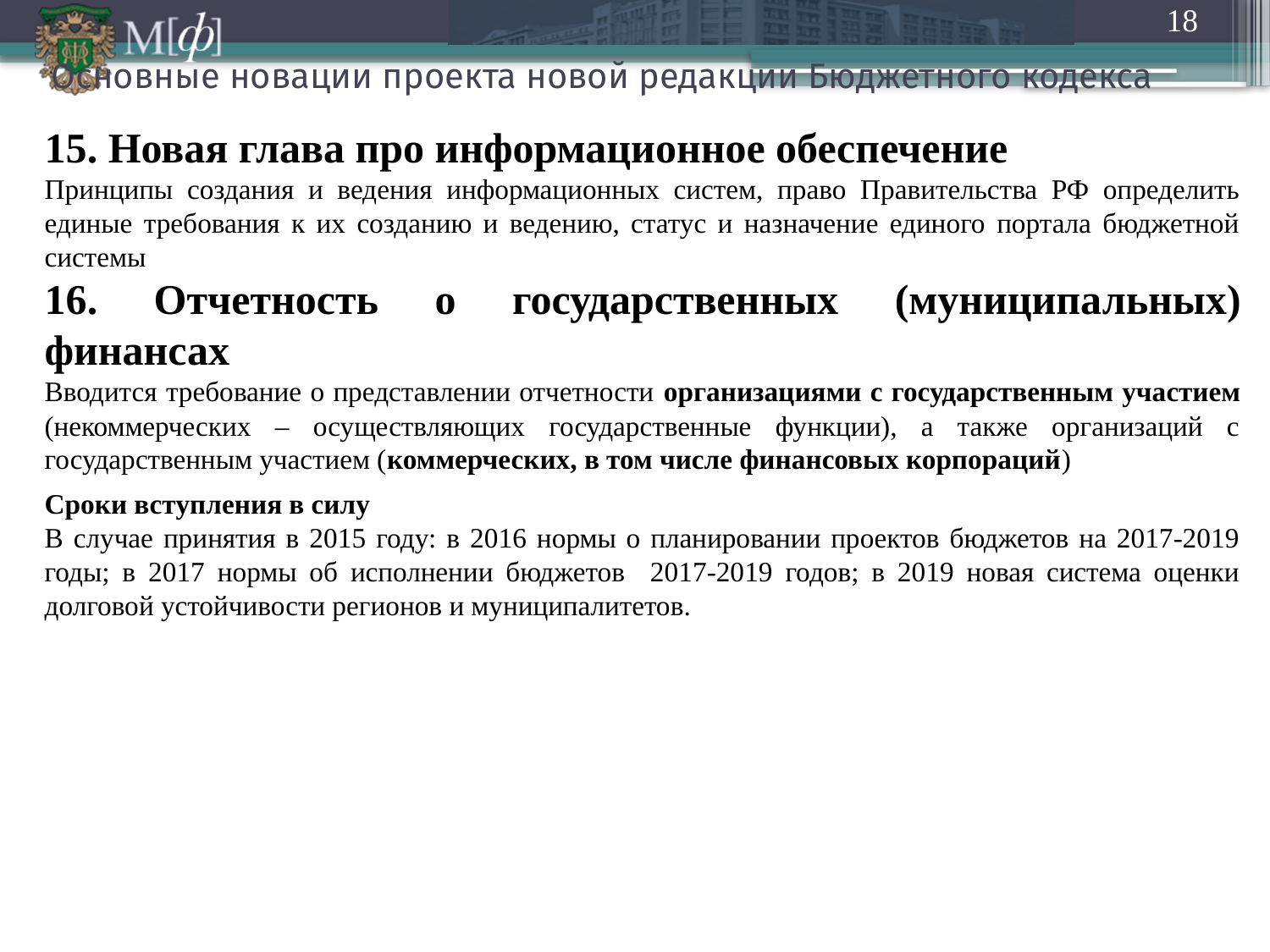

18
# Основные новации проекта новой редакции Бюджетного кодекса
15. Новая глава про информационное обеспечение
Принципы создания и ведения информационных систем, право Правительства РФ определить единые требования к их созданию и ведению, статус и назначение единого портала бюджетной системы
16. Отчетность о государственных (муниципальных) финансах
Вводится требование о представлении отчетности организациями с государственным участием (некоммерческих – осуществляющих государственные функции), а также организаций с государственным участием (коммерческих, в том числе финансовых корпораций)
Сроки вступления в силу
В случае принятия в 2015 году: в 2016 нормы о планировании проектов бюджетов на 2017-2019 годы; в 2017 нормы об исполнении бюджетов  2017-2019 годов; в 2019 новая система оценки долговой устойчивости регионов и муниципалитетов.